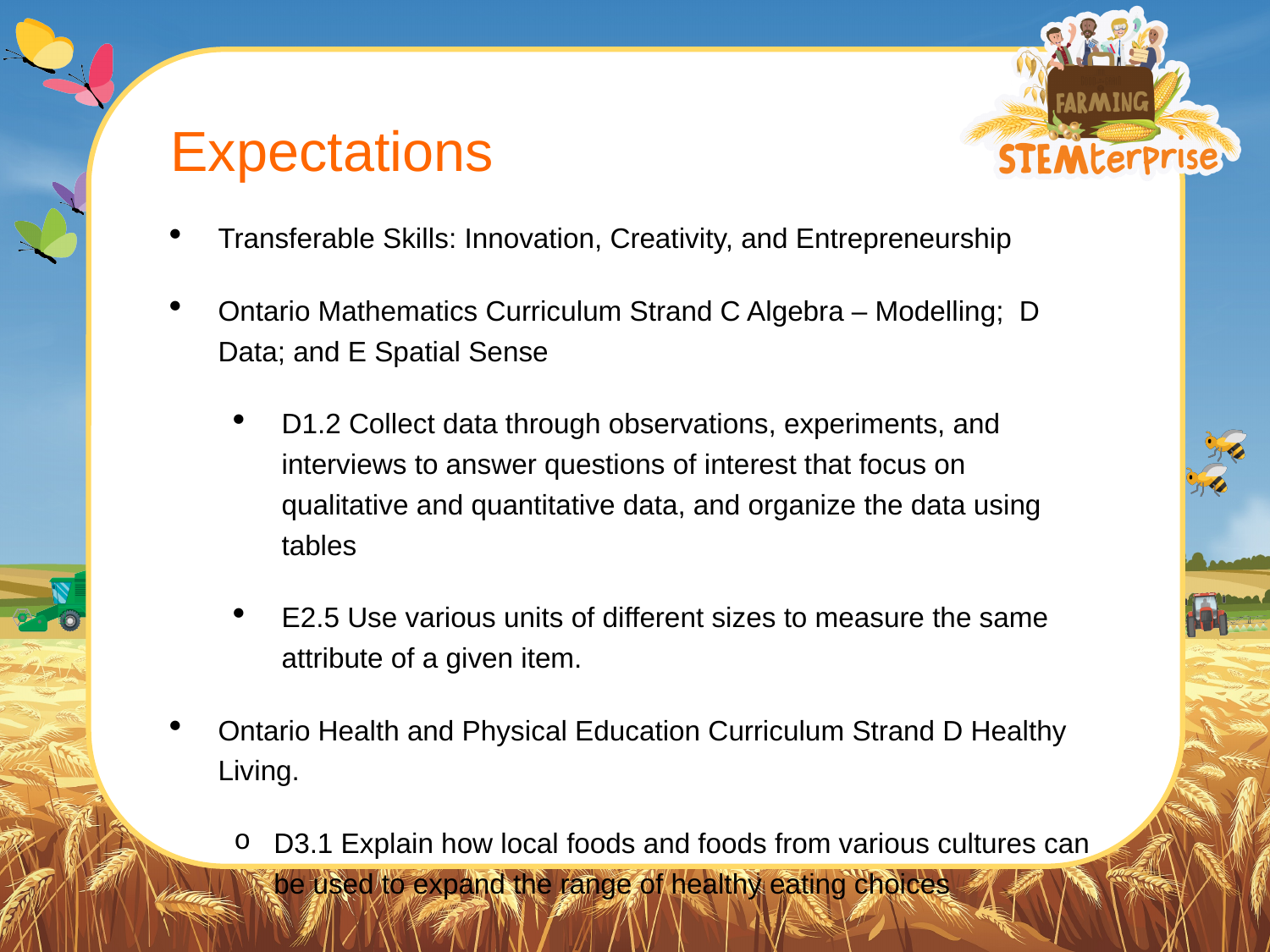

# Expectations
Transferable Skills: Innovation, Creativity, and Entrepreneurship
Ontario Mathematics Curriculum Strand C Algebra – Modelling;  D Data; and E Spatial Sense
D1.2 Collect data through observations, experiments, and interviews to answer questions of interest that focus on qualitative and quantitative data, and organize the data using tables
E2.5 Use various units of different sizes to measure the same attribute of a given item.
Ontario Health and Physical Education Curriculum Strand D Healthy Living.
D3.1 Explain how local foods and foods from various cultures can be used to expand the range of healthy eating choices